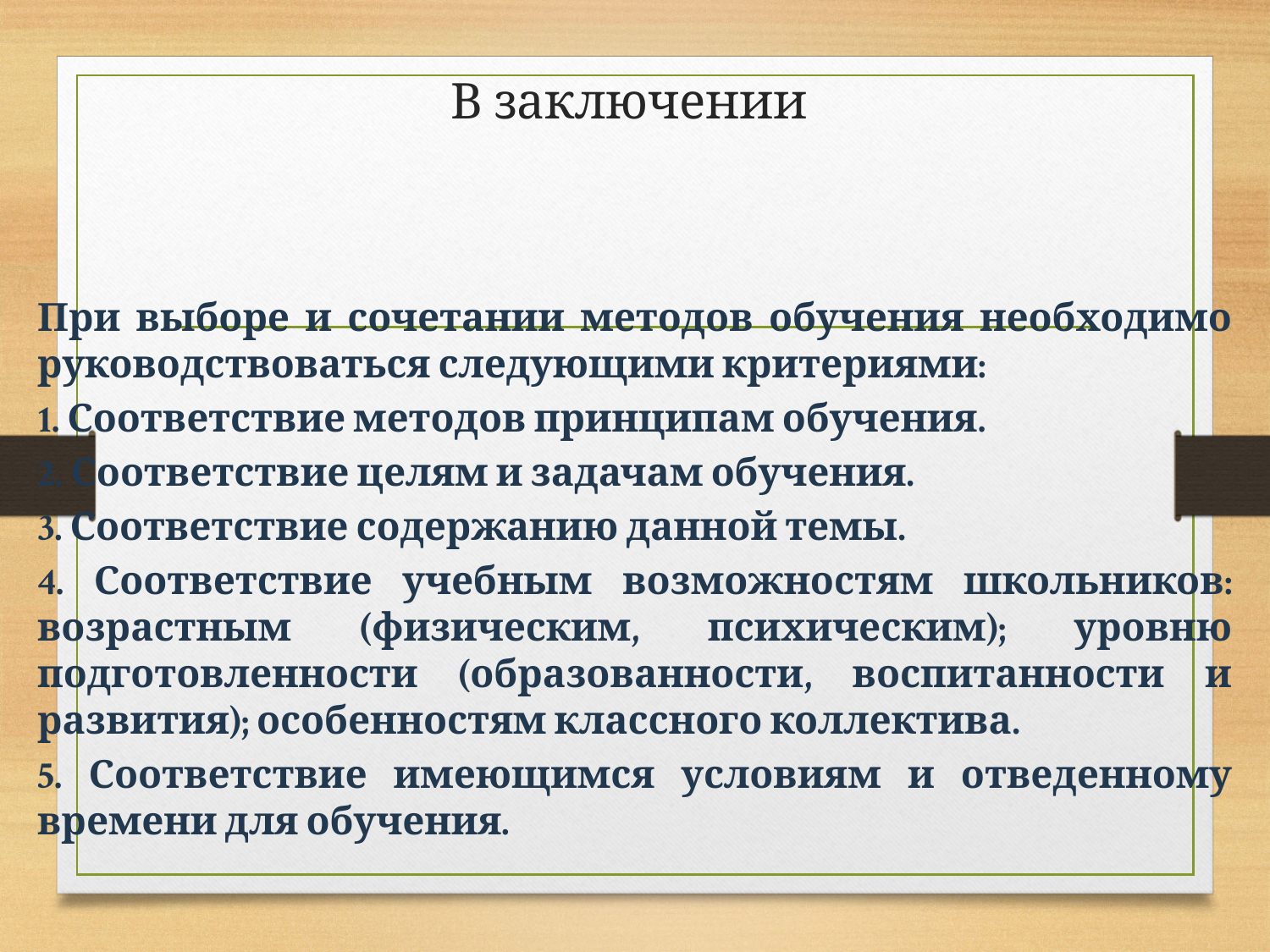

# В заключении
При выборе и сочетании методов обучения необходимо руководствоваться следующими критериями:
1. Соответствие методов принципам обучения.
2. Соответствие целям и задачам обучения.
3. Соответствие содержанию данной темы.
4. Соответствие учебным возможностям школьников: возрастным (физическим, психическим); уровню подготовленности (образованности, воспитанности и развития); особенностям классного коллектива.
5. Соответствие имеющимся условиям и отведенному времени для обучения.